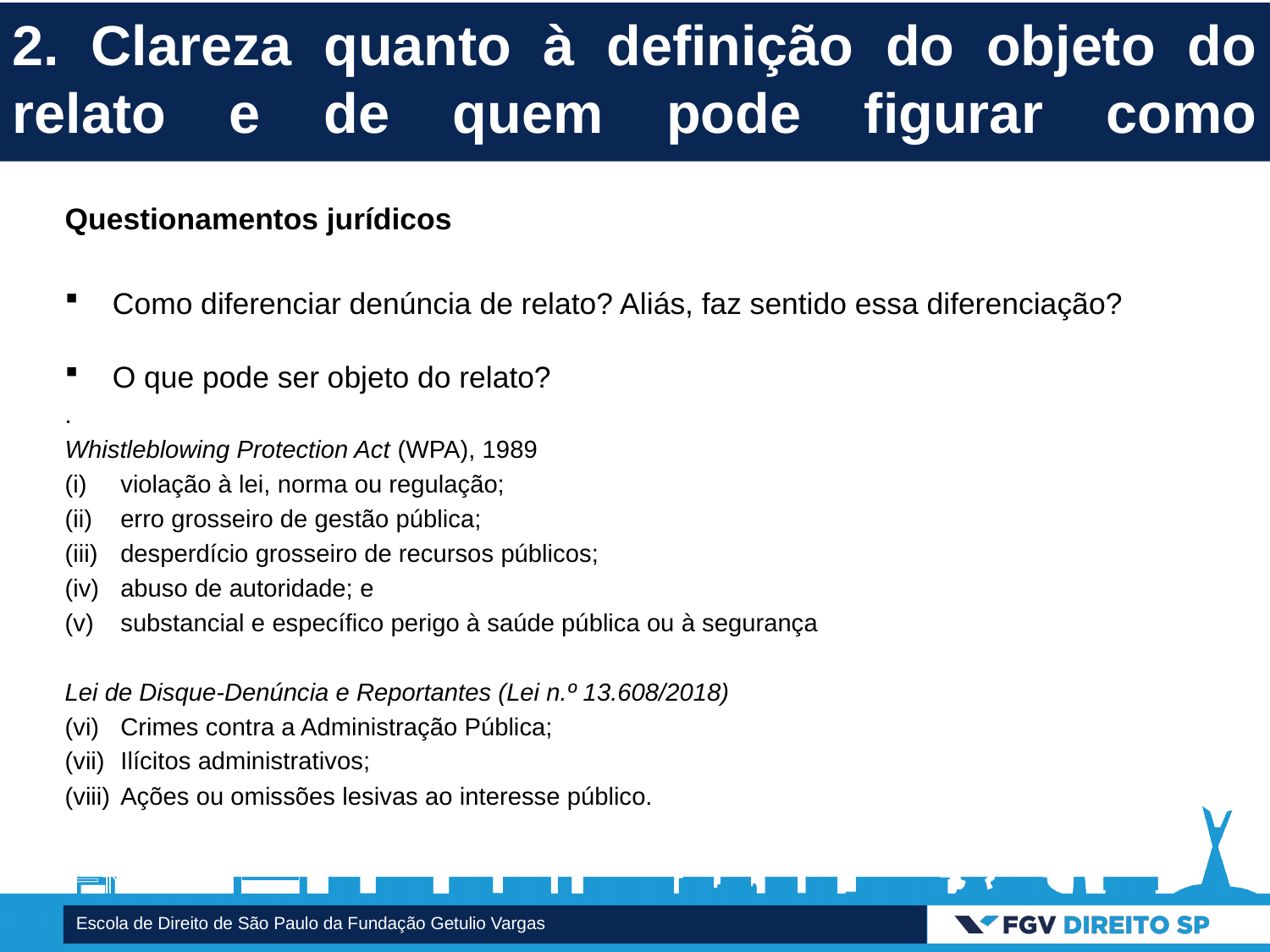

2. Clareza quanto à definição do objeto do relato e de quem pode figurar como reportante
Questionamentos jurídicos

Como diferenciar denúncia de relato? Aliás, faz sentido essa diferenciação?

O que pode ser objeto do relato?
.
Whistleblowing Protection Act (WPA), 1989
violação à lei, norma ou regulação;
erro grosseiro de gestão pública;
desperdício grosseiro de recursos públicos;
abuso de autoridade; e
substancial e específico perigo à saúde pública ou à segurança

Lei de Disque-Denúncia e Reportantes (Lei n.º 13.608/2018)
Crimes contra a Administração Pública;
Ilícitos administrativos;
Ações ou omissões lesivas ao interesse público.